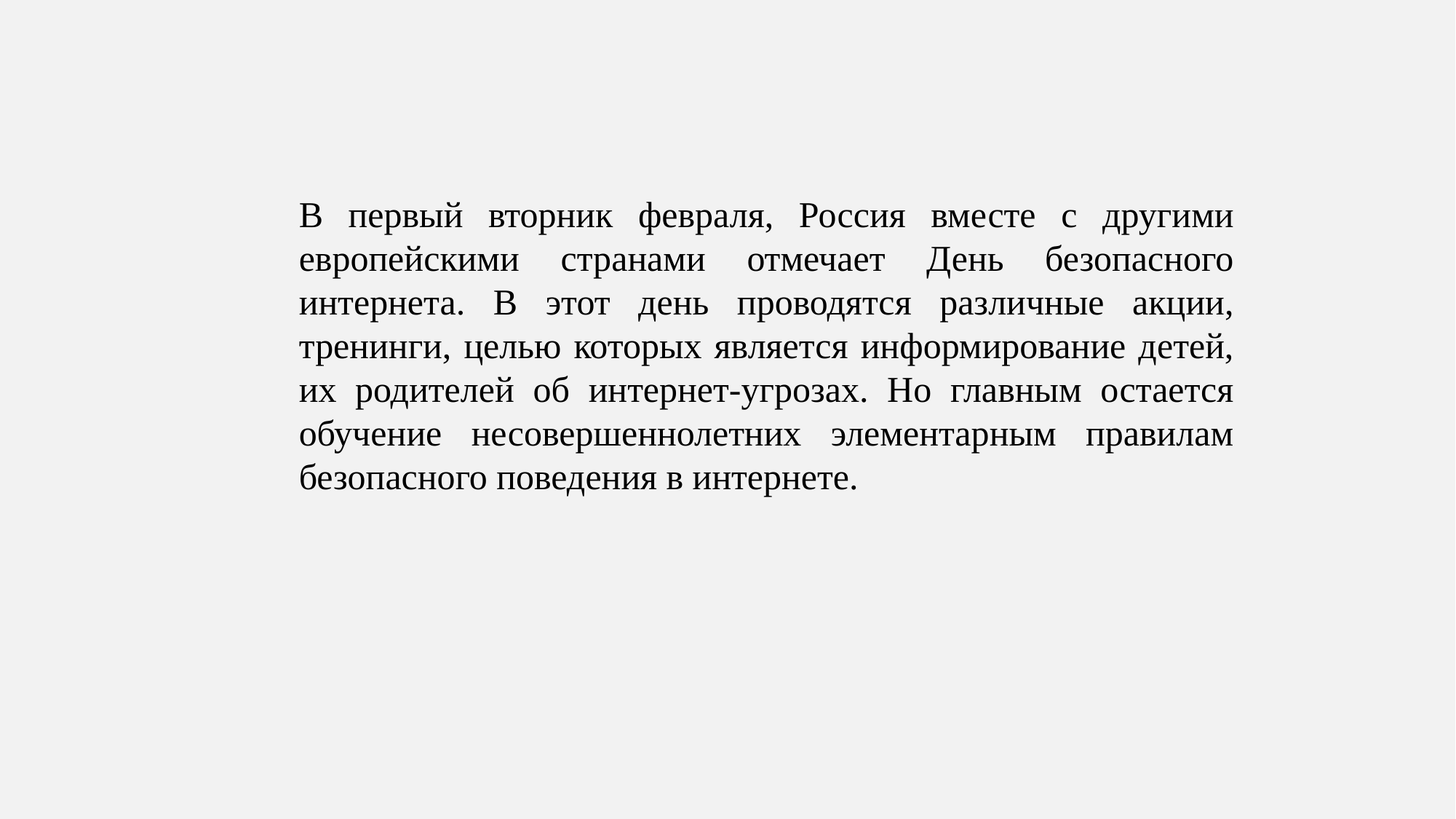

В первый вторник февраля, Россия вместе с другими европейскими странами отмечает День безопасного интернета. В этот день проводятся различные акции, тренинги, целью которых является информирование детей, их родителей об интернет-угрозах. Но главным остается обучение несовершеннолетних элементарным правилам безопасного поведения в интернете.